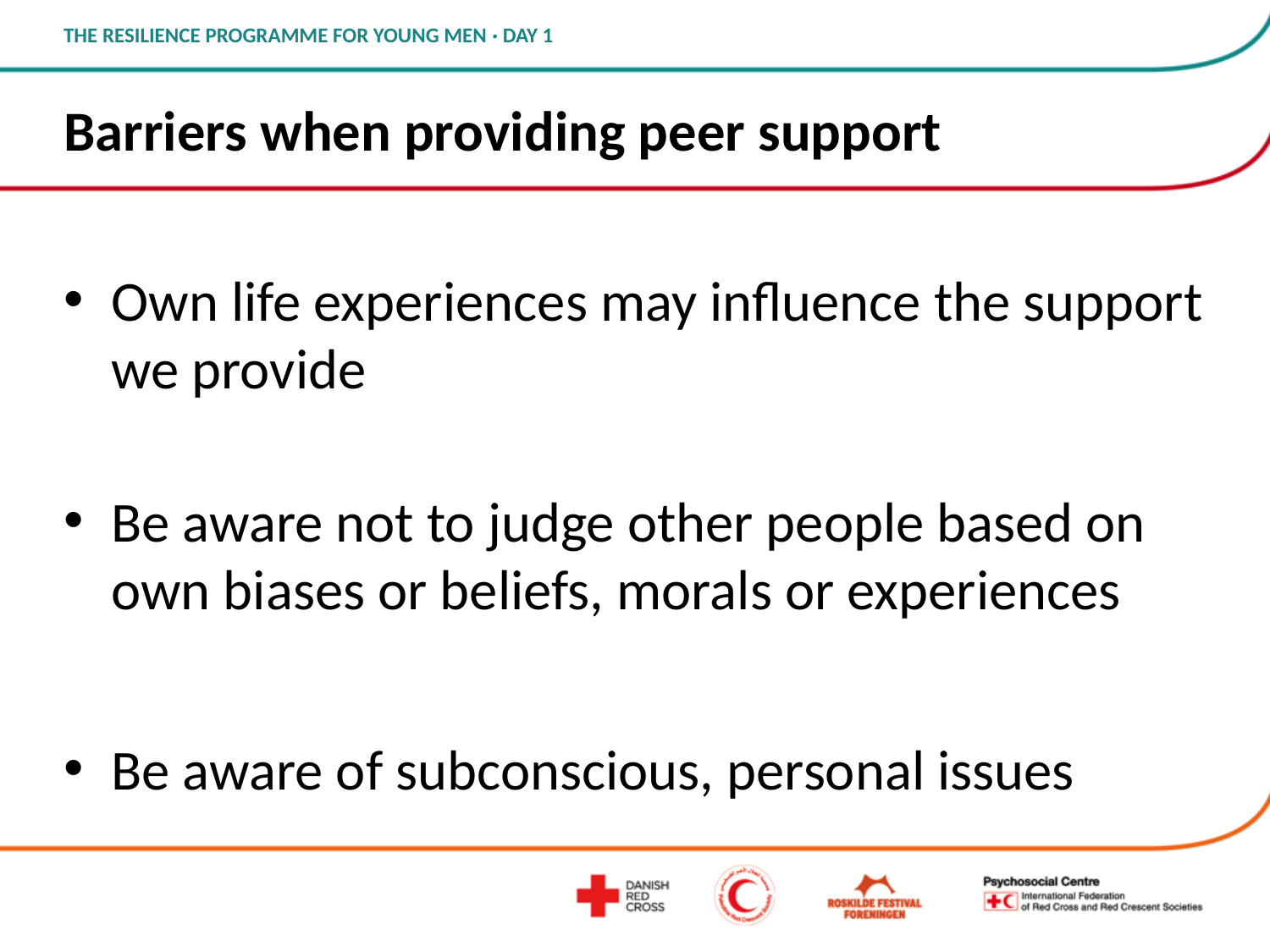

# Barriers when providing peer support
Own life experiences may influence the support we provide

Be aware not to judge other people based on own biases or beliefs, morals or experiences

Be aware of subconscious, personal issues